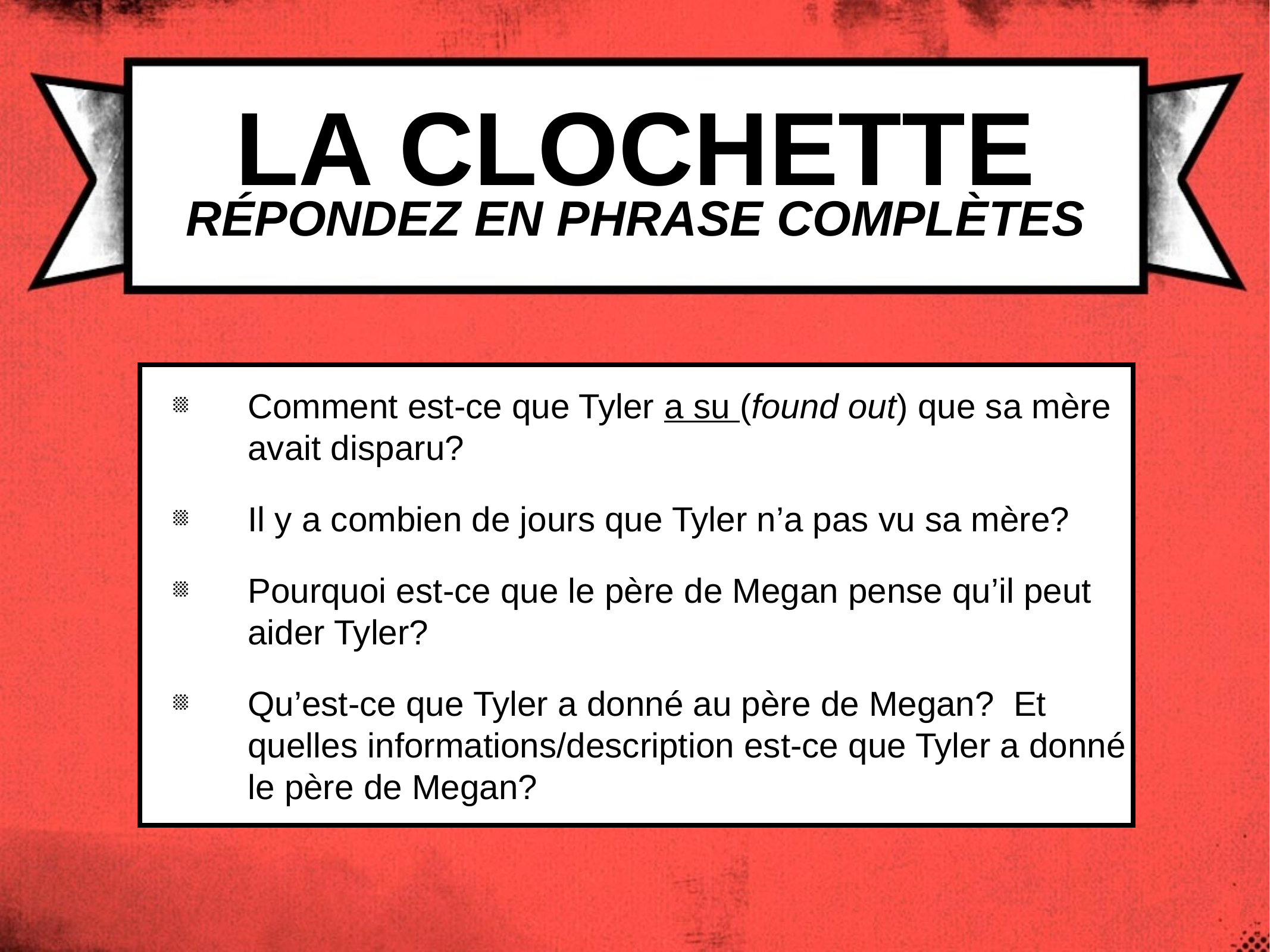

# LA CLOCHETTE Répondez en phrase complètes
Comment est-ce que Tyler a su (found out) que sa mère avait disparu?
Il y a combien de jours que Tyler n’a pas vu sa mère?
Pourquoi est-ce que le père de Megan pense qu’il peut aider Tyler?
Qu’est-ce que Tyler a donné au père de Megan?  Et quelles informations/description est-ce que Tyler a donné le père de Megan?